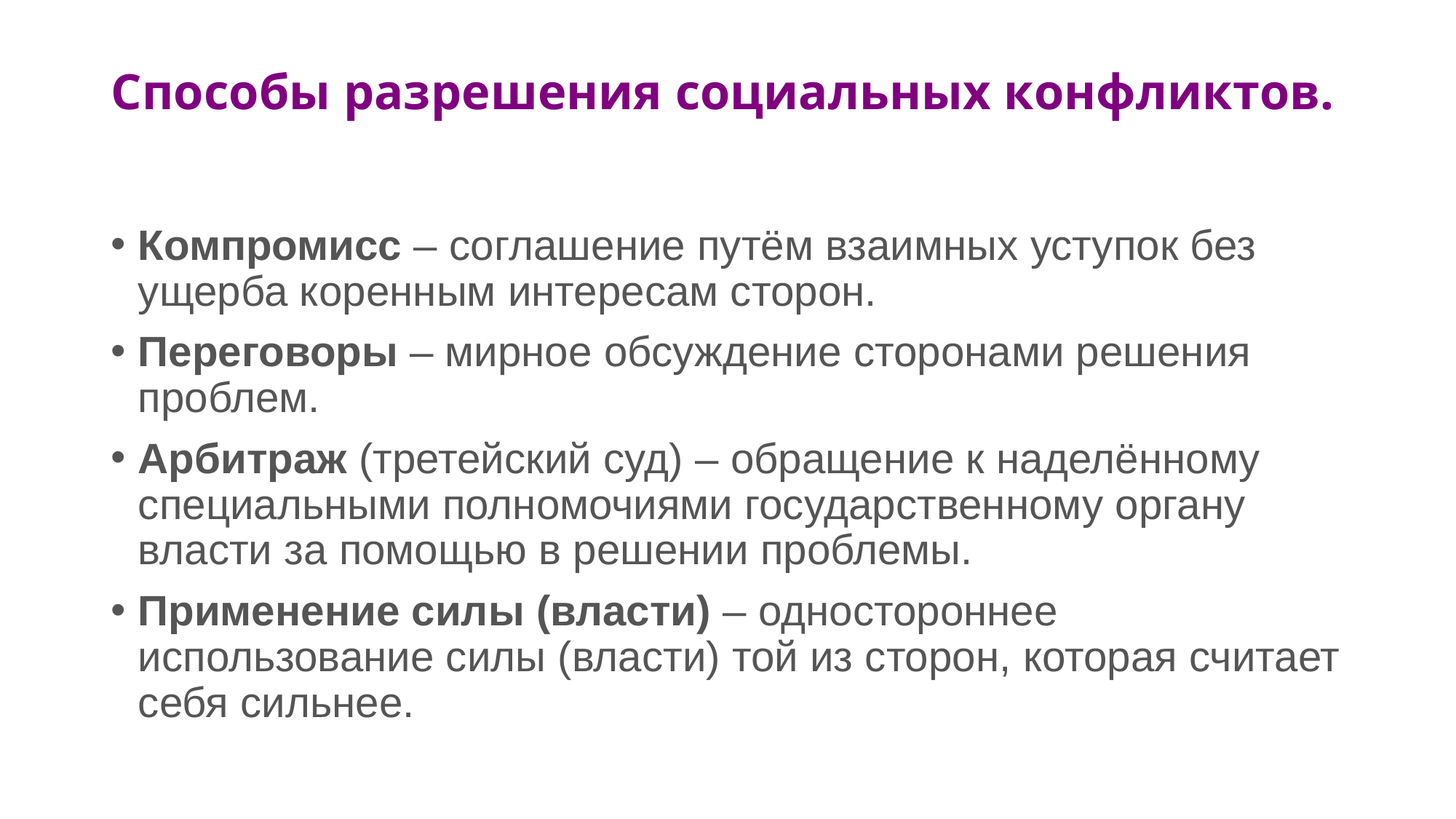

# Способы разрешения социальных конфликтов.
Компромисс – соглашение путём взаимных уступок без ущерба коренным интересам сторон.
Переговоры – мирное обсуждение сторонами решения проблем.
Арбитраж (третейский суд) – обращение к наделённому специальными полномочиями государственному органу власти за помощью в решении проблемы.
Применение силы (власти) – одностороннее использование силы (власти) той из сторон, которая считает себя сильнее.